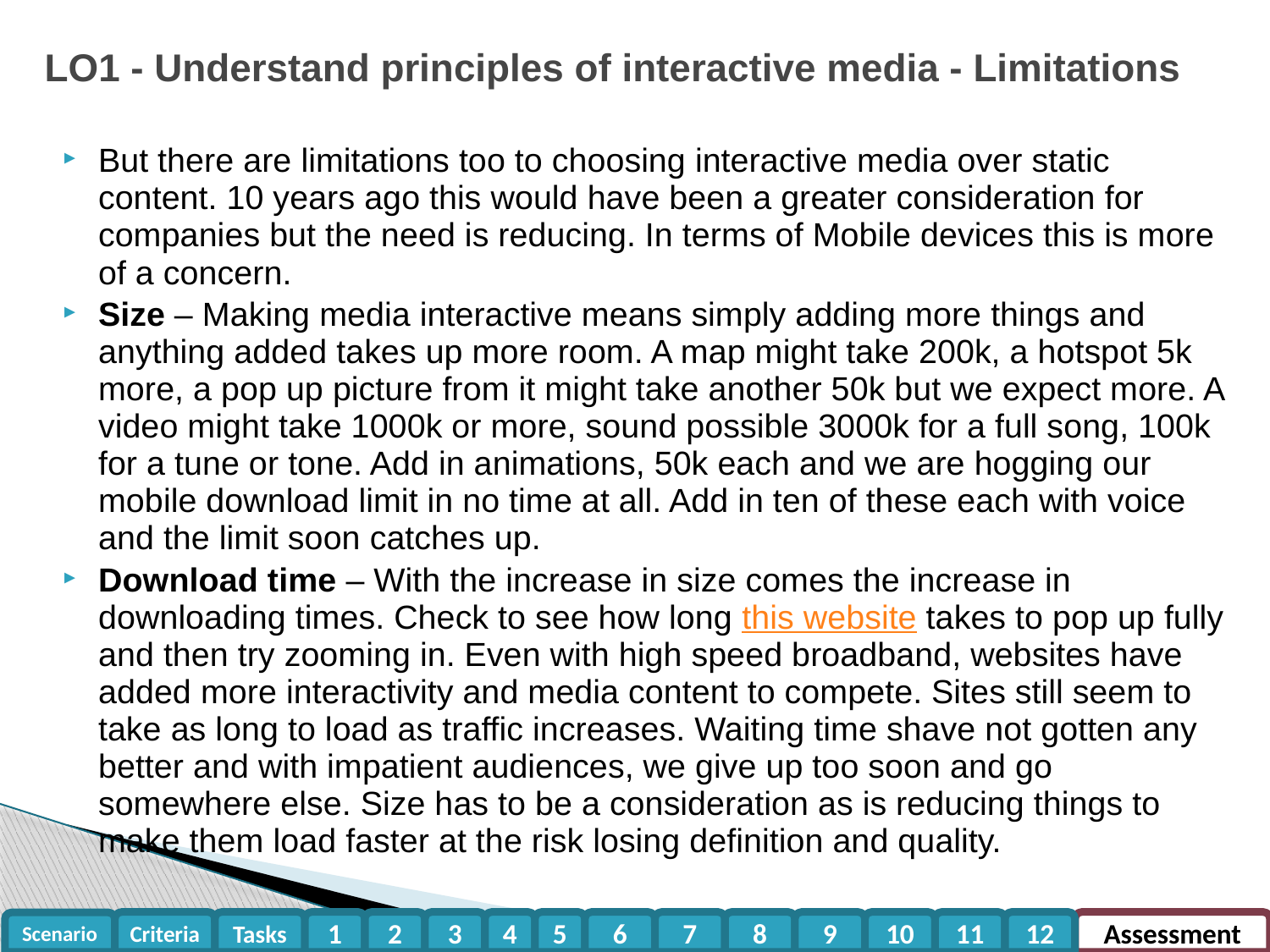

# LO1 - Understand principles of interactive media - Limitations
But there are limitations too to choosing interactive media over static content. 10 years ago this would have been a greater consideration for companies but the need is reducing. In terms of Mobile devices this is more of a concern.
Size – Making media interactive means simply adding more things and anything added takes up more room. A map might take 200k, a hotspot 5k more, a pop up picture from it might take another 50k but we expect more. A video might take 1000k or more, sound possible 3000k for a full song, 100k for a tune or tone. Add in animations, 50k each and we are hogging our mobile download limit in no time at all. Add in ten of these each with voice and the limit soon catches up.
Download time – With the increase in size comes the increase in downloading times. Check to see how long this website takes to pop up fully and then try zooming in. Even with high speed broadband, websites have added more interactivity and media content to compete. Sites still seem to take as long to load as traffic increases. Waiting time shave not gotten any better and with impatient audiences, we give up too soon and go somewhere else. Size has to be a consideration as is reducing things to make them load faster at the risk losing definition and quality.